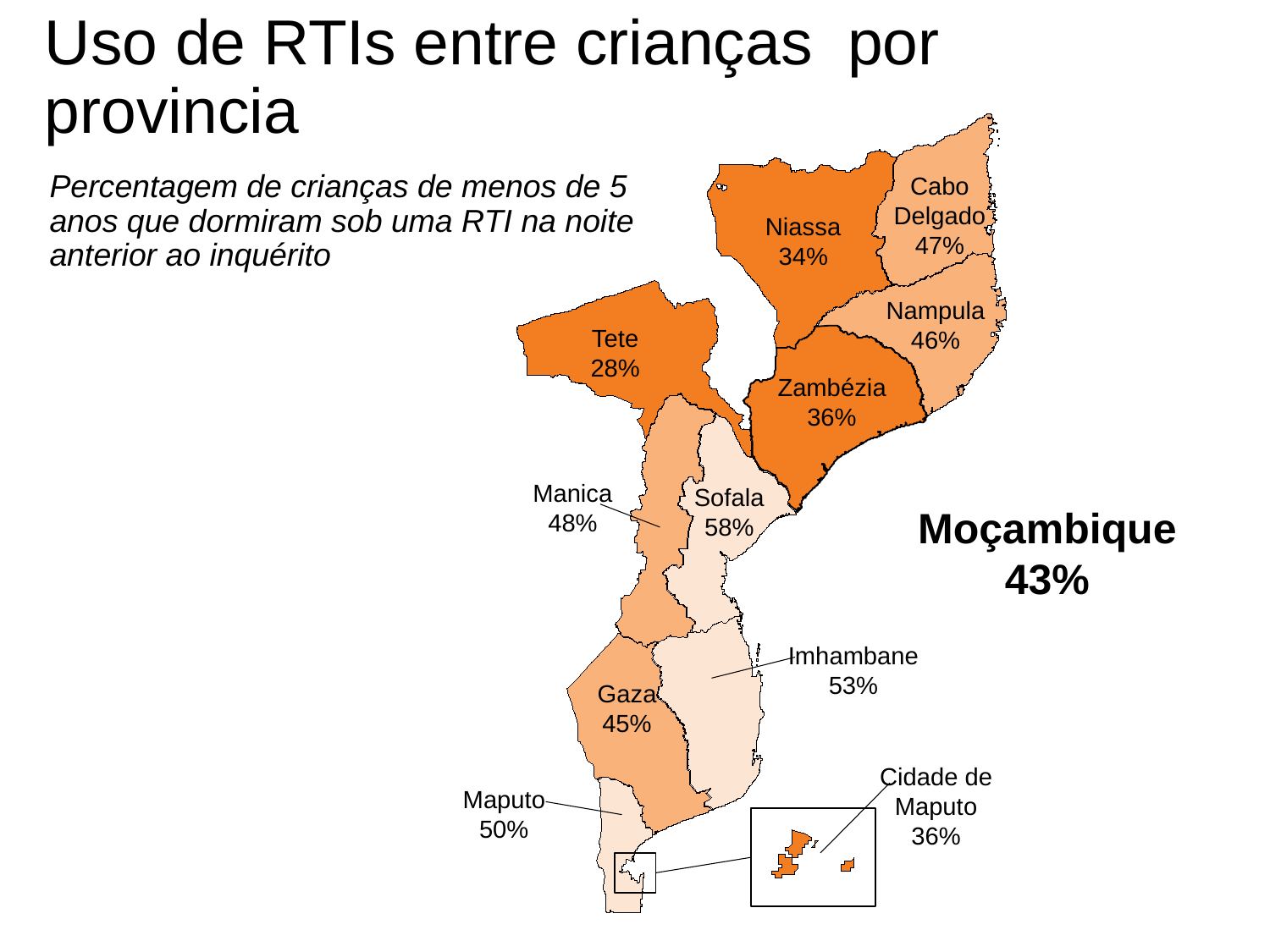

Uso de RTIs entre crianças  por provincia

Cabo Delgado
47%
Percentagem de crianças de menos de 5 anos que dormiram sob uma RTI na noite anterior ao inquérito

Niassa
34%

Nampula
46%
Tete
28%

Zambézia
36%

Manica
48%
Sofala
58%
Moçambique
43%

Imhambane
53%
Gaza
45%
Cidade de Maputo
36%

Maputo
50%